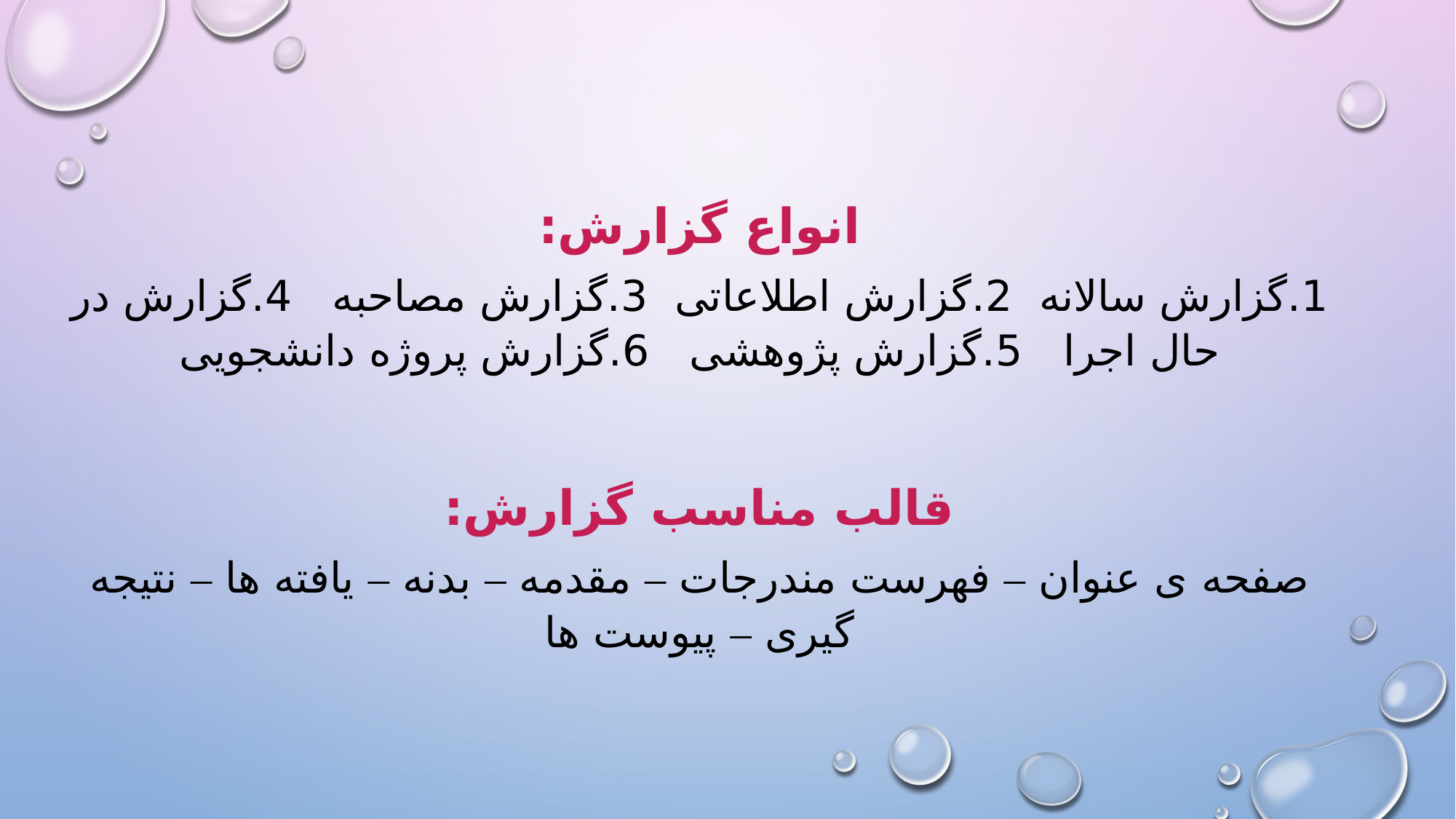

انواع گزارش:
1.گزارش سالانه  2.گزارش اطلاعاتی  3.گزارش مصاحبه   4.گزارش در حال اجرا   5.گزارش پژوهشی   6.گزارش پروژه دانشجویی

قالب مناسب گزارش:
صفحه ی عنوان – فهرست مندرجات – مقدمه – بدنه – یافته ها – نتیجه گیری – پیوست ها